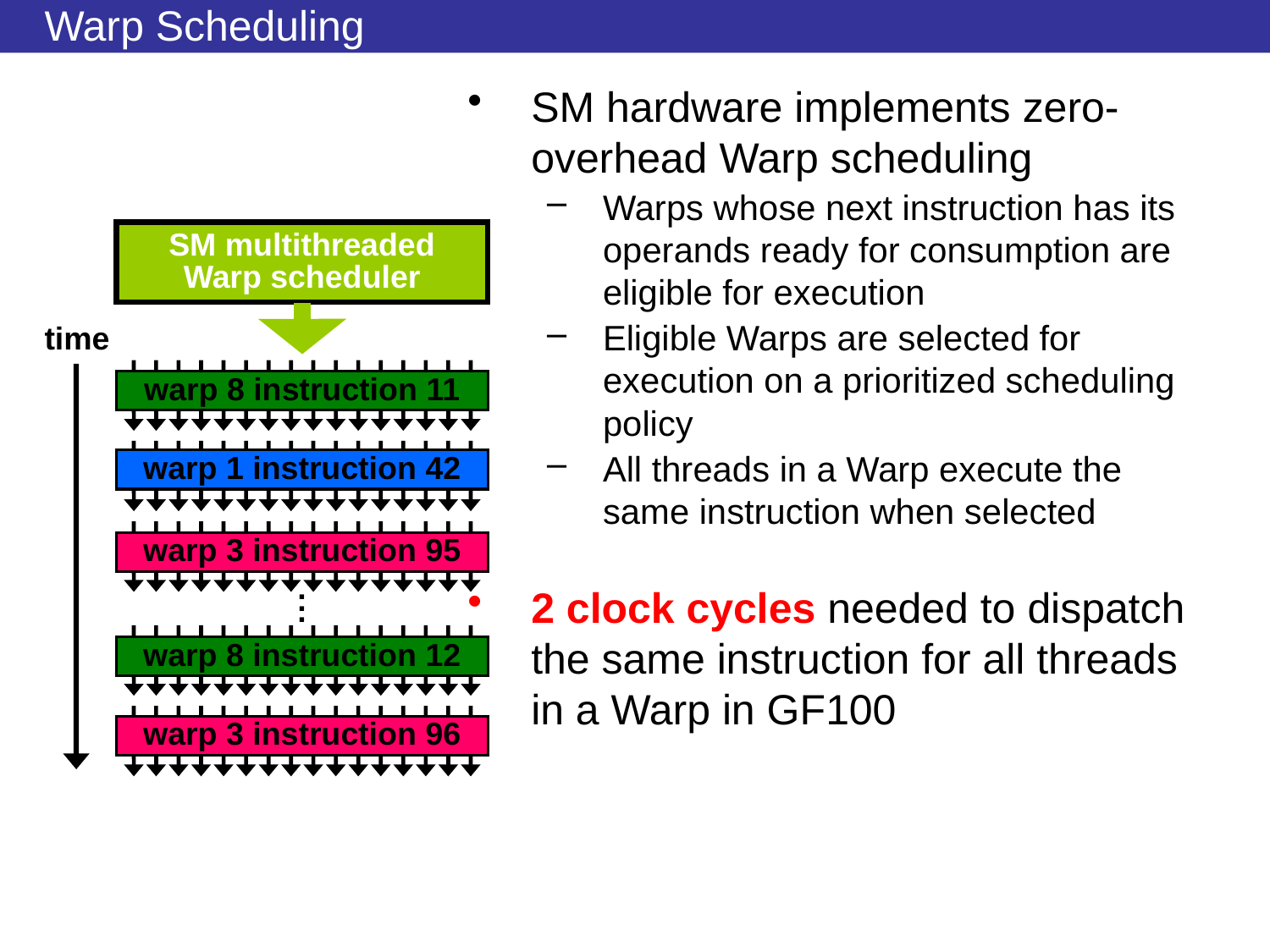

# Warp Scheduling
SM hardware implements zero-overhead Warp scheduling
Warps whose next instruction has its operands ready for consumption are eligible for execution
Eligible Warps are selected for execution on a prioritized scheduling policy
All threads in a Warp execute the same instruction when selected

2 clock cycles needed to dispatch the same instruction for all threads in a Warp in GF100
SM multithreaded
Warp scheduler

time

warp 8 instruction 11

warp 1 instruction 42

warp 3 instruction 95
.
.
.

warp 8 instruction 12

warp 3 instruction 96